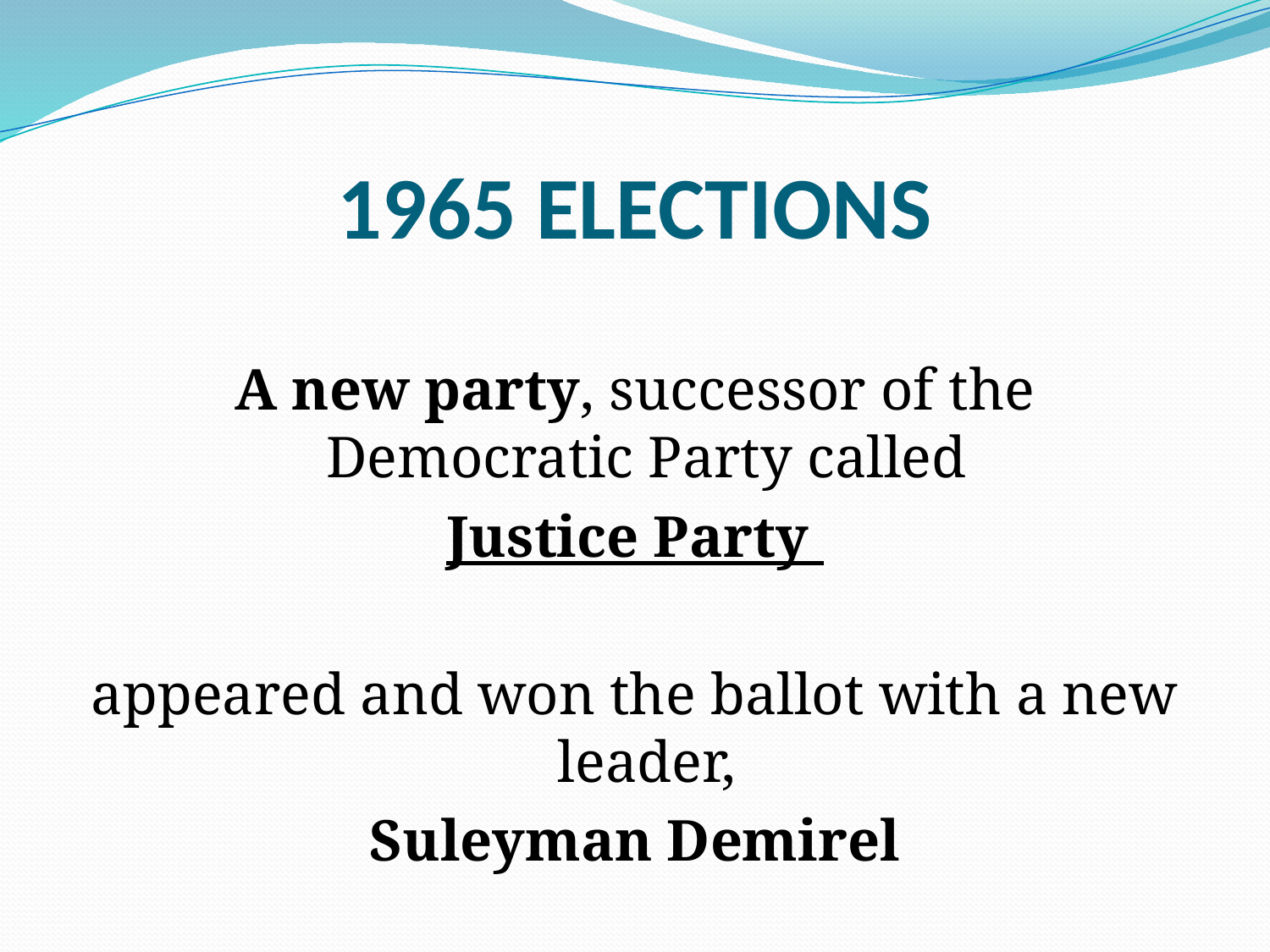

# 1965 ELECTIONS

A new party, successor of the Democratic Party called
Justice Party

appeared and won the ballot with a new leader,
Suleyman Demirel